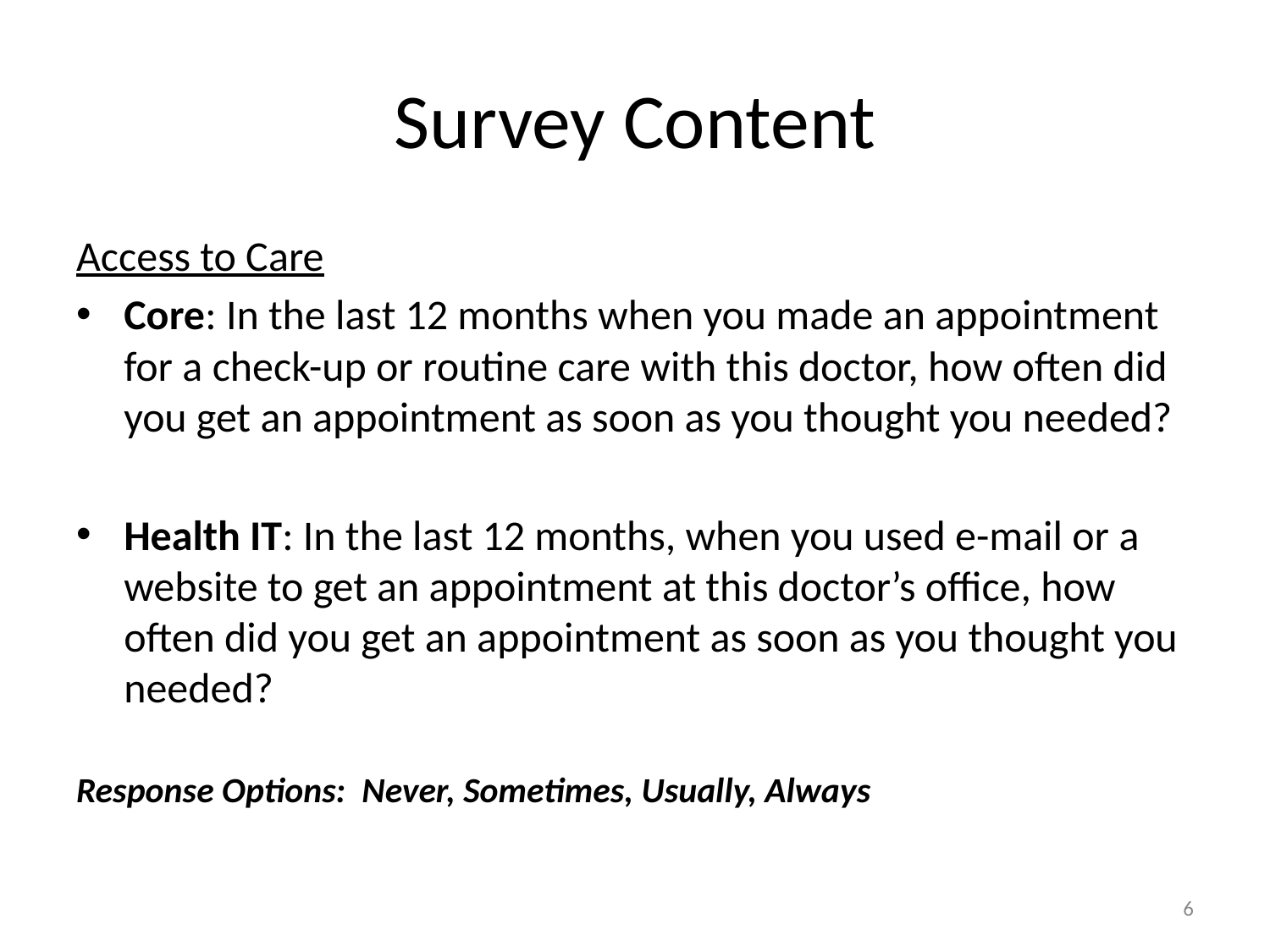

# Survey Content
Access to Care
Core: In the last 12 months when you made an appointment for a check-up or routine care with this doctor, how often did you get an appointment as soon as you thought you needed?

Health IT: In the last 12 months, when you used e-mail or a website to get an appointment at this doctor’s office, how often did you get an appointment as soon as you thought you needed?

Response Options:  Never, Sometimes, Usually, Always

6